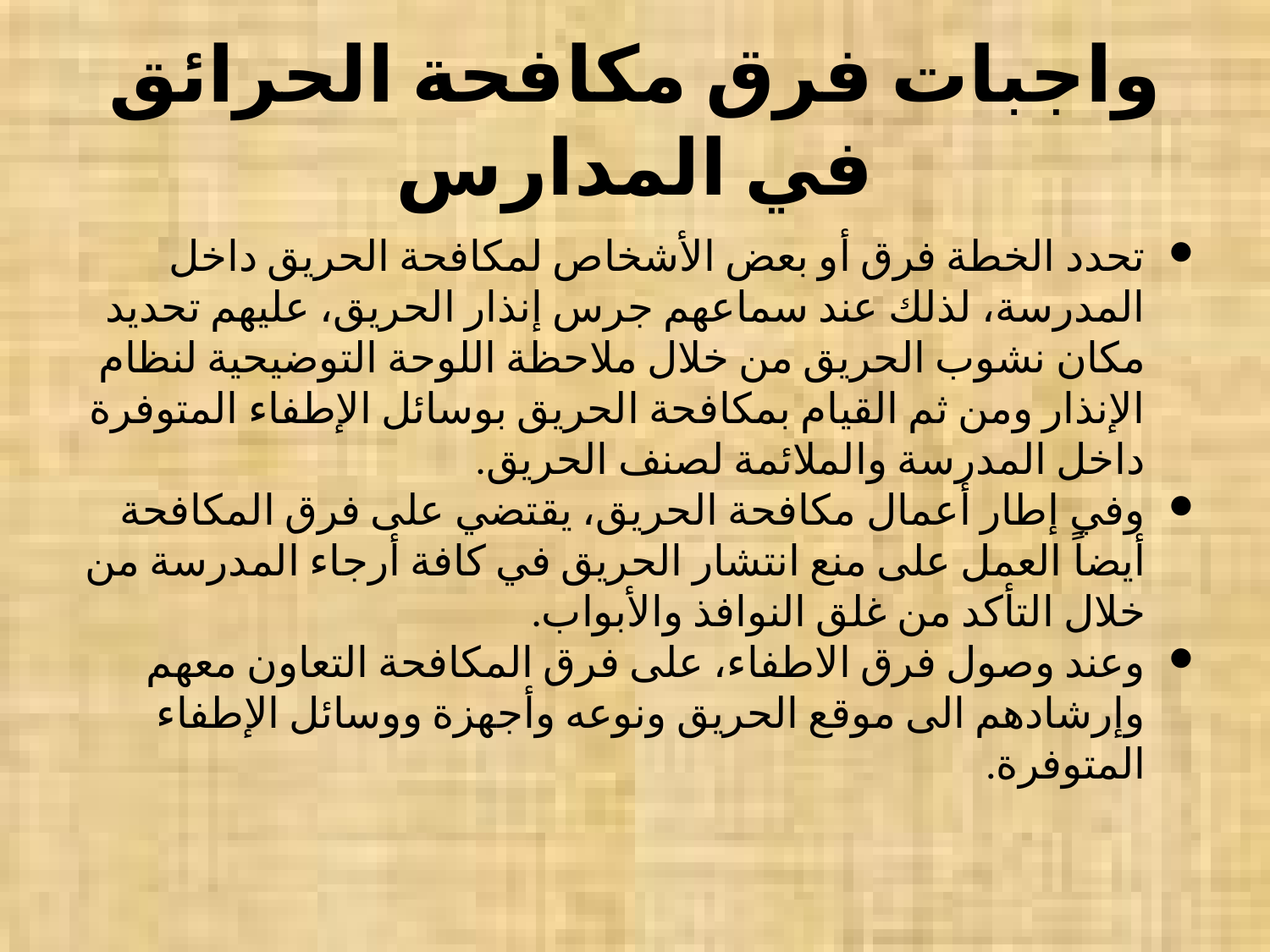

# واجبات فرق مكافحة الحرائق في المدارس
تحدد الخطة فرق أو بعض الأشخاص لمكافحة الحريق داخل المدرسة، لذلك عند سماعهم جرس إنذار الحريق، عليهم تحديد مكان نشوب الحريق من خلال ملاحظة اللوحة التوضيحية لنظام الإنذار ومن ثم القيام بمكافحة الحريق بوسائل الإطفاء المتوفرة داخل المدرسة والملائمة لصنف الحريق.
وفي إطار أعمال مكافحة الحريق، يقتضي على فرق المكافحة أيضاً العمل على منع انتشار الحريق في كافة أرجاء المدرسة من خلال التأكد من غلق النوافذ والأبواب.
وعند وصول فرق الاطفاء، على فرق المكافحة التعاون معهم وإرشادهم الى موقع الحريق ونوعه وأجهزة ووسائل الإطفاء المتوفرة.